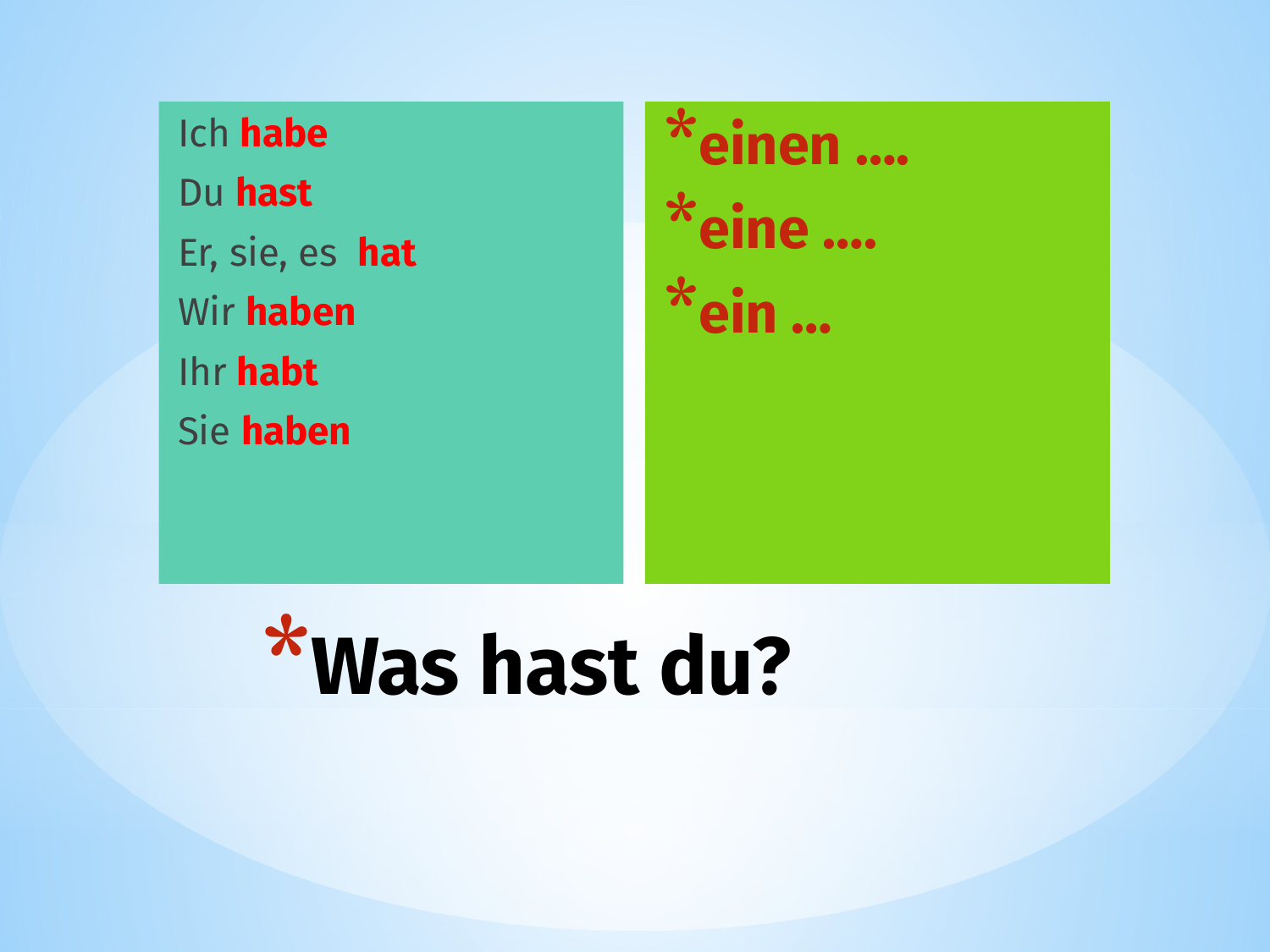

Ich habe
Du hast
Er, sie, es  hat
Wir haben
Ihr habt
Sie haben
einen ….
eine ….
ein …
# Was hast du?